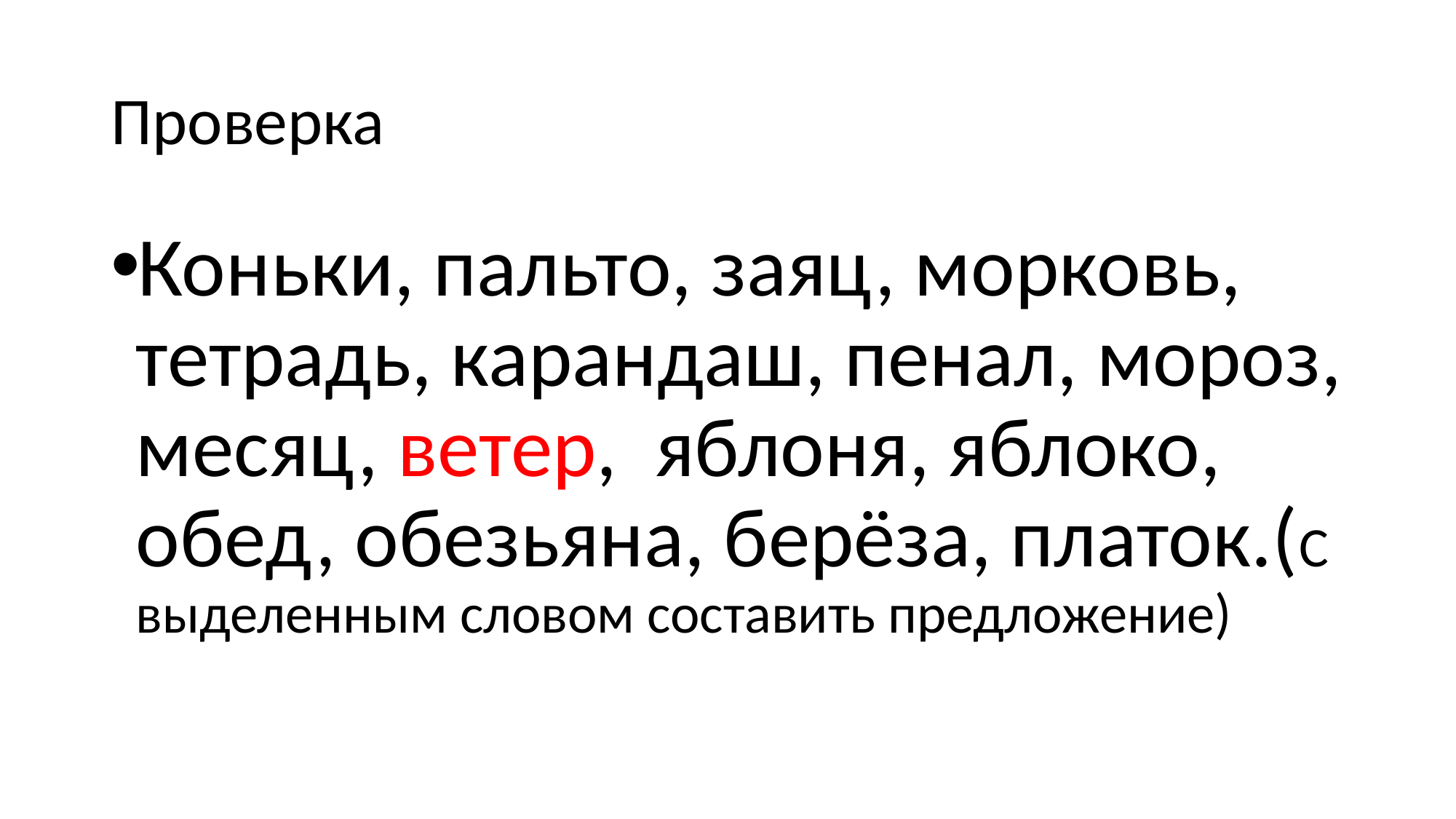

# Проверка
Коньки, пальто, заяц, морковь, тетрадь, карандаш, пенал, мороз, месяц, ветер,  яблоня, яблоко, обед, обезьяна, берёза, платок.(С выделенным словом составить предложение)